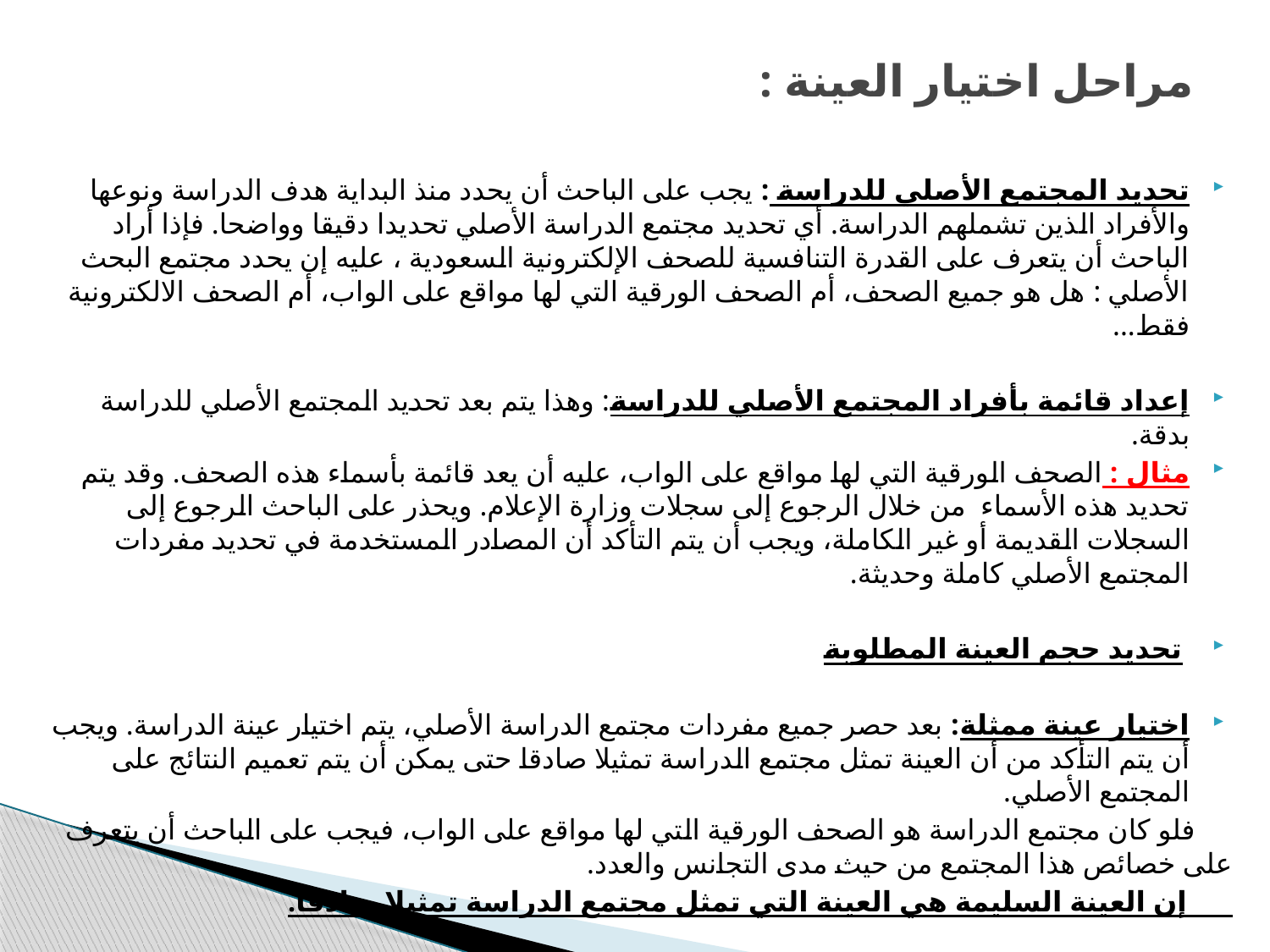

# مراحل اختيار العينة :
تحديد المجتمع الأصلي للدراسة : يجب على الباحث أن يحدد منذ البداية هدف الدراسة ونوعها والأفراد الذين تشملهم الدراسة. أي تحديد مجتمع الدراسة الأصلي تحديدا دقيقا وواضحا. فإذا أراد الباحث أن يتعرف على القدرة التنافسية للصحف الإلكترونية السعودية ، عليه إن يحدد مجتمع البحث الأصلي : هل هو جميع الصحف، أم الصحف الورقية التي لها مواقع على الواب، أم الصحف الالكترونية فقط...

إعداد قائمة بأفراد المجتمع الأصلي للدراسة: وهذا يتم بعد تحديد المجتمع الأصلي للدراسة بدقة.
مثال : الصحف الورقية التي لها مواقع على الواب، عليه أن يعد قائمة بأسماء هذه الصحف. وقد يتم تحديد هذه الأسماء  من خلال الرجوع إلى سجلات وزارة الإعلام. ويحذر على الباحث الرجوع إلى السجلات القديمة أو غير الكاملة، ويجب أن يتم التأكد أن المصادر المستخدمة في تحديد مفردات المجتمع الأصلي كاملة وحديثة.

 تحديد حجم العينة المطلوبة

اختيار عينة ممثلة: بعد حصر جميع مفردات مجتمع الدراسة الأصلي، يتم اختيار عينة الدراسة. ويجب أن يتم التأكد من أن العينة تمثل مجتمع الدراسة تمثيلا صادقا حتى يمكن أن يتم تعميم النتائج على المجتمع الأصلي.
     فلو كان مجتمع الدراسة هو الصحف الورقية التي لها مواقع على الواب، فيجب على الباحث أن يتعرف على خصائص هذا المجتمع من حيث مدى التجانس والعدد.
      إن العينة السليمة هي العينة التي تمثل مجتمع الدراسة تمثيلا صادقا.